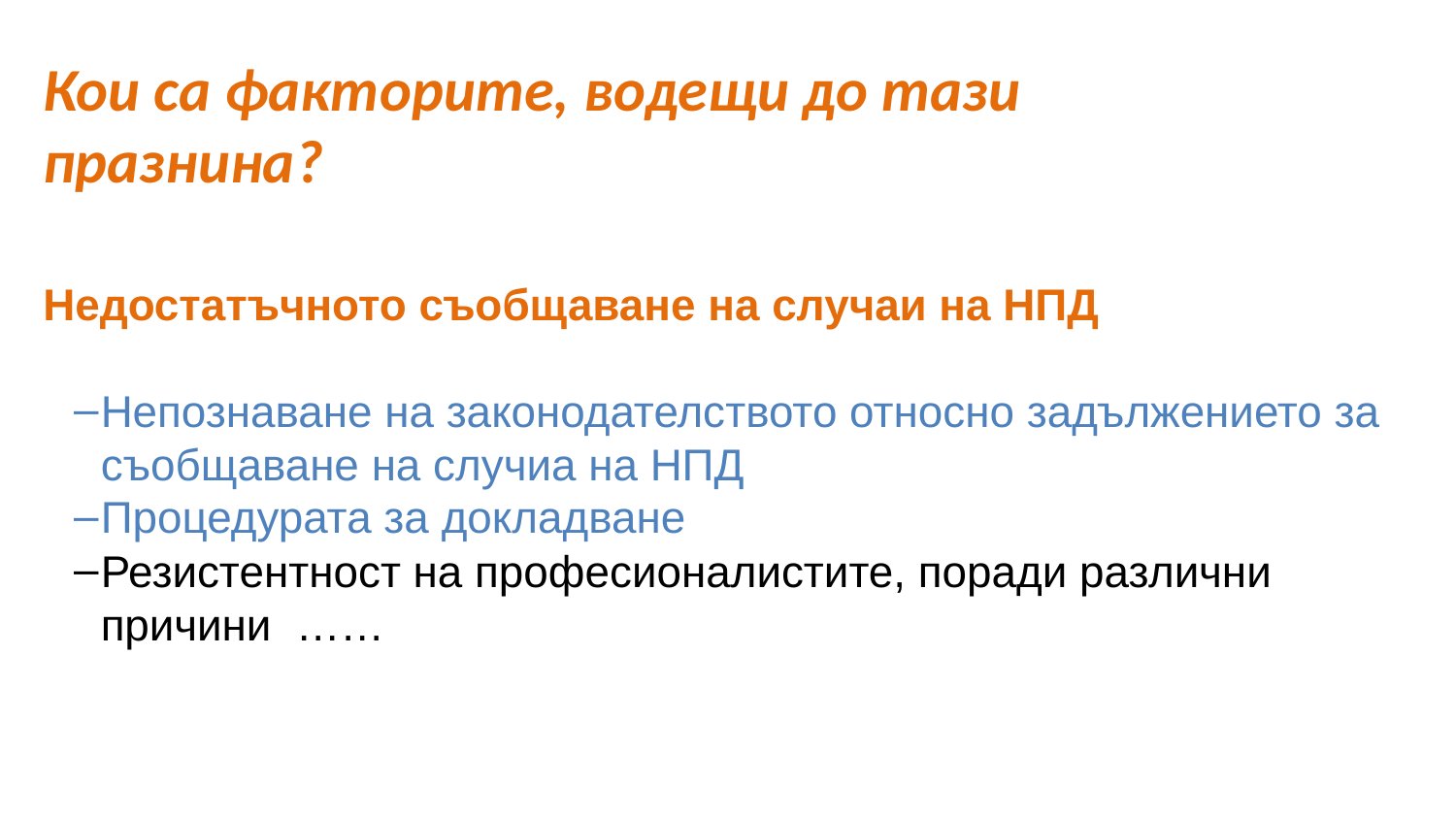

# Кои са факторите, водещи до тази празнина?

Недостатъчното съобщаване на случаи на НПД

Непознаване на законодателството относно задължението за съобщаване на случиа на НПД
Процедурата за докладване
Резистентност на професионалистите, поради различни причини  ……